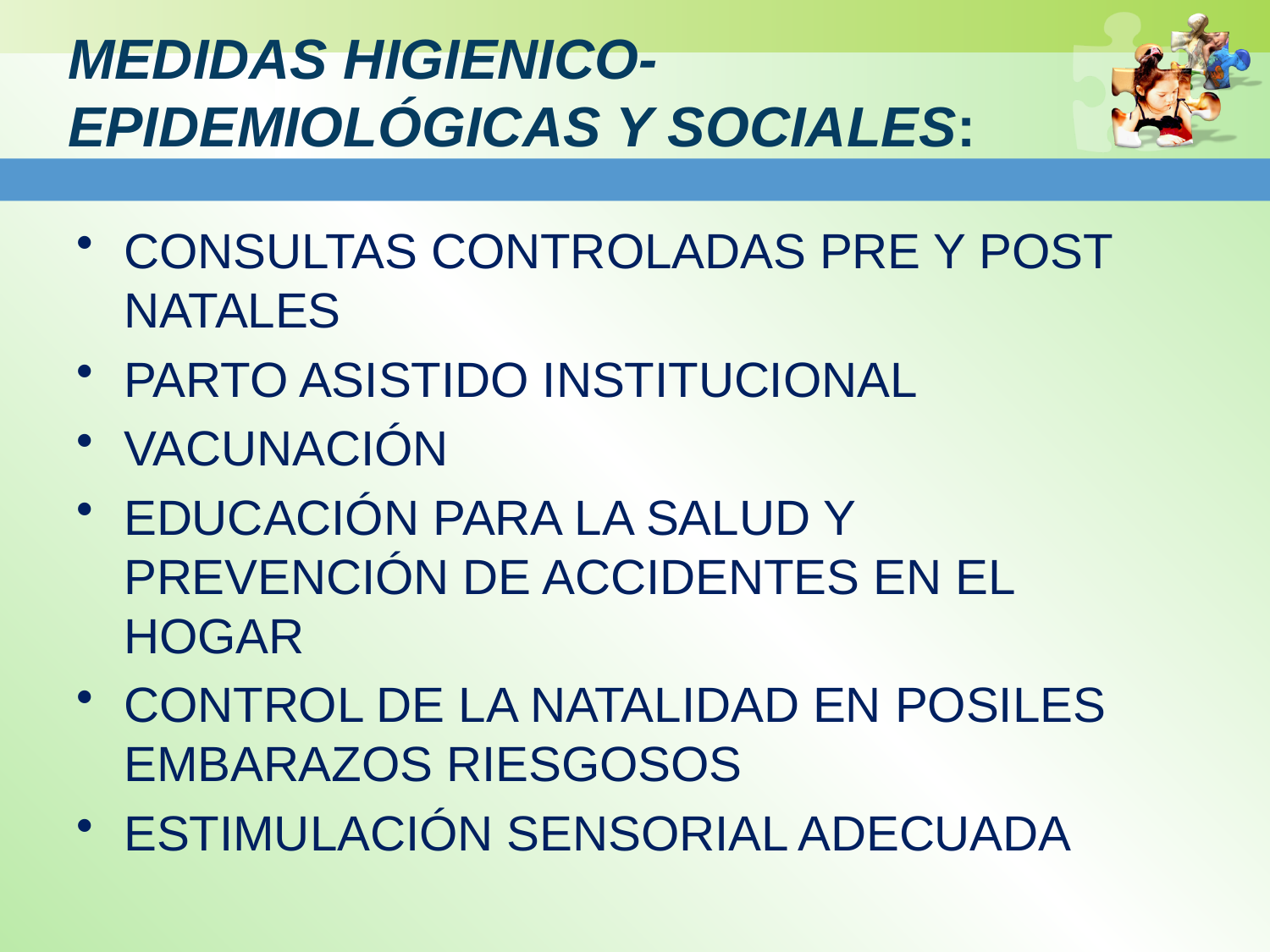

# MEDIDAS HIGIENICO-EPIDEMIOLÓGICAS Y SOCIALES:
CONSULTAS CONTROLADAS PRE Y POST NATALES
PARTO ASISTIDO INSTITUCIONAL
VACUNACIÓN
EDUCACIÓN PARA LA SALUD Y PREVENCIÓN DE ACCIDENTES EN EL HOGAR
CONTROL DE LA NATALIDAD EN POSILES EMBARAZOS RIESGOSOS
ESTIMULACIÓN SENSORIAL ADECUADA